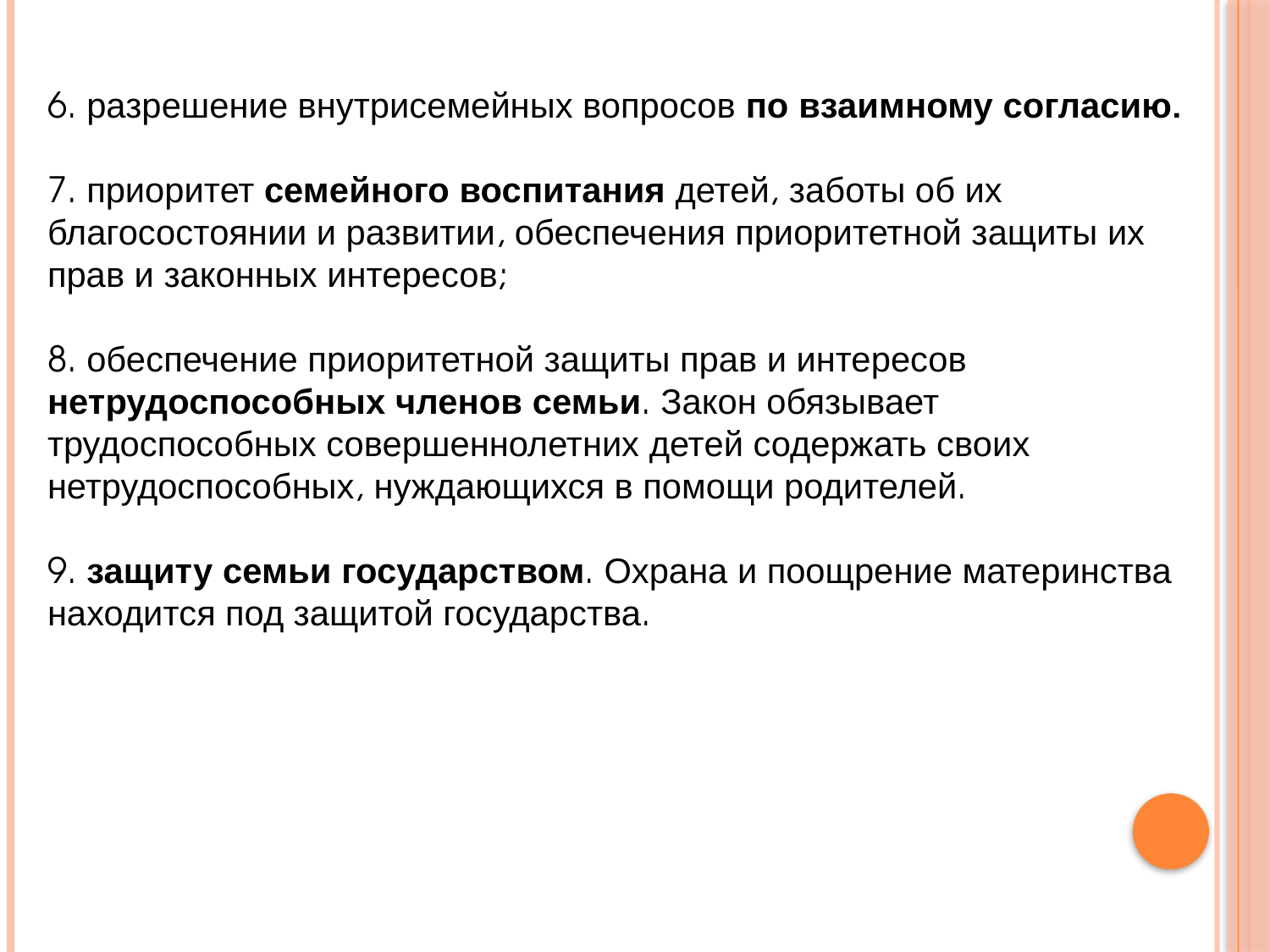

6. разрешение внутрисемейных вопросов по взаимному согласию.

7. приоритет семейного воспитания детей, заботы об их благосостоянии и развитии, обеспечения приоритетной защиты их прав и законных интересов;

8. обеспечение приоритетной защиты прав и интересов нетрудоспособных членов семьи. Закон обязывает трудоспособных совершеннолетних детей содержать своих нетрудоспособных, нуждающихся в помощи родителей.

9. защиту семьи государством. Охрана и поощрение материнства находится под защитой государства.